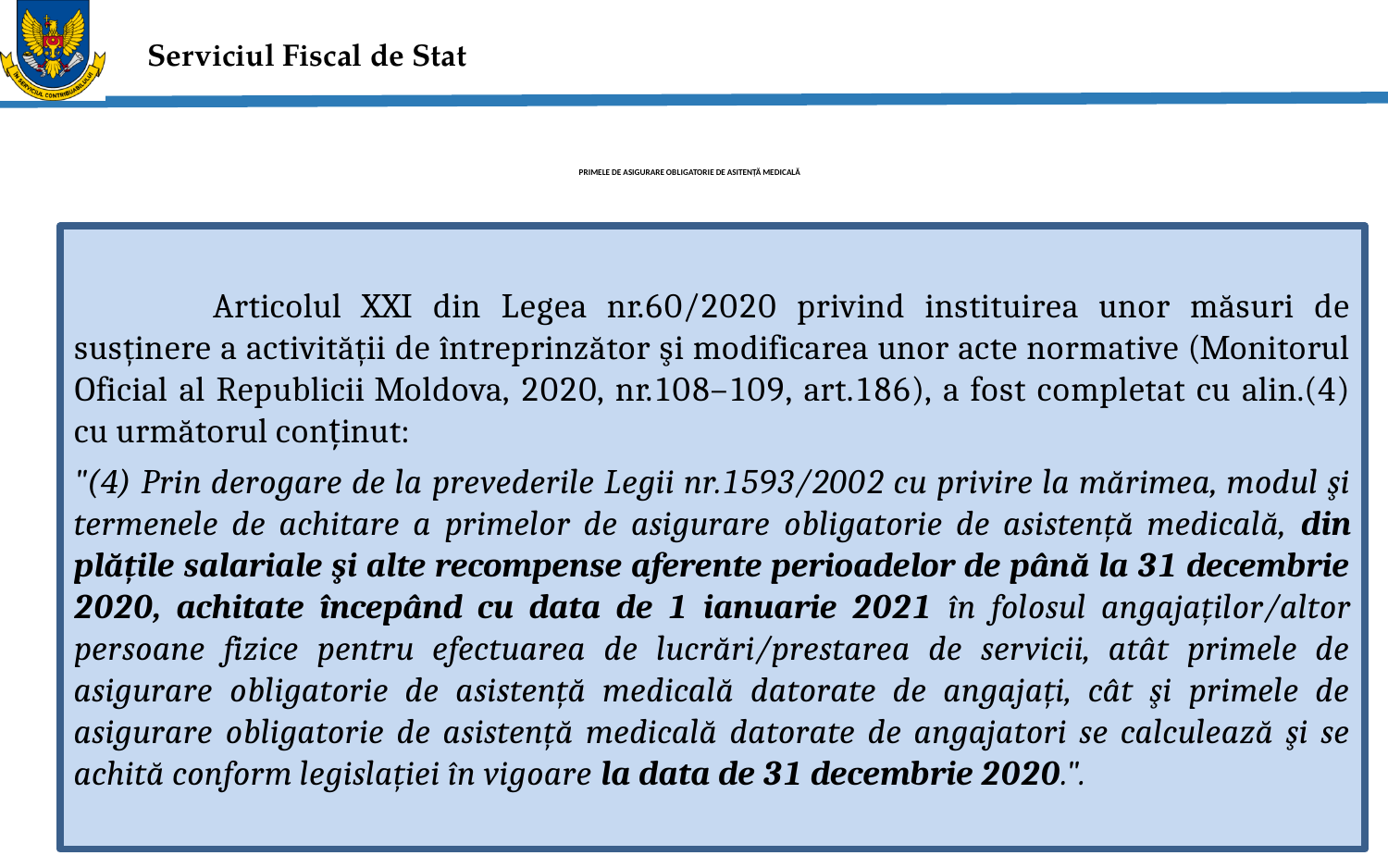

# PRIMELE DE ASIGURARE OBLIGATORIE DE ASITENȚĂ MEDICALĂ
	Articolul XXI din Legea nr.60/2020 privind instituirea unor măsuri de susţinere a activităţii de întreprinzător şi modificarea unor acte normative (Monitorul Oficial al Republicii Moldova, 2020, nr.108–109, art.186), a fost completat cu alin.(4) cu următorul conținut:

"(4) Prin derogare de la prevederile Legii nr.1593/2002 cu privire la mărimea, modul şi termenele de achitare a primelor de asigurare obligatorie de asistenţă medicală, din plăţile salariale şi alte recompense aferente perioadelor de până la 31 decembrie 2020, achitate începând cu data de 1 ianuarie 2021 în folosul angajaţilor/altor persoane fizice pentru efectuarea de lucrări/prestarea de servicii, atât primele de asigurare obligatorie de asistenţă medicală datorate de angajaţi, cât şi primele de asigurare obligatorie de asistenţă medicală datorate de angajatori se calculează şi se achită conform legislaţiei în vigoare la data de 31 decembrie 2020.".
16